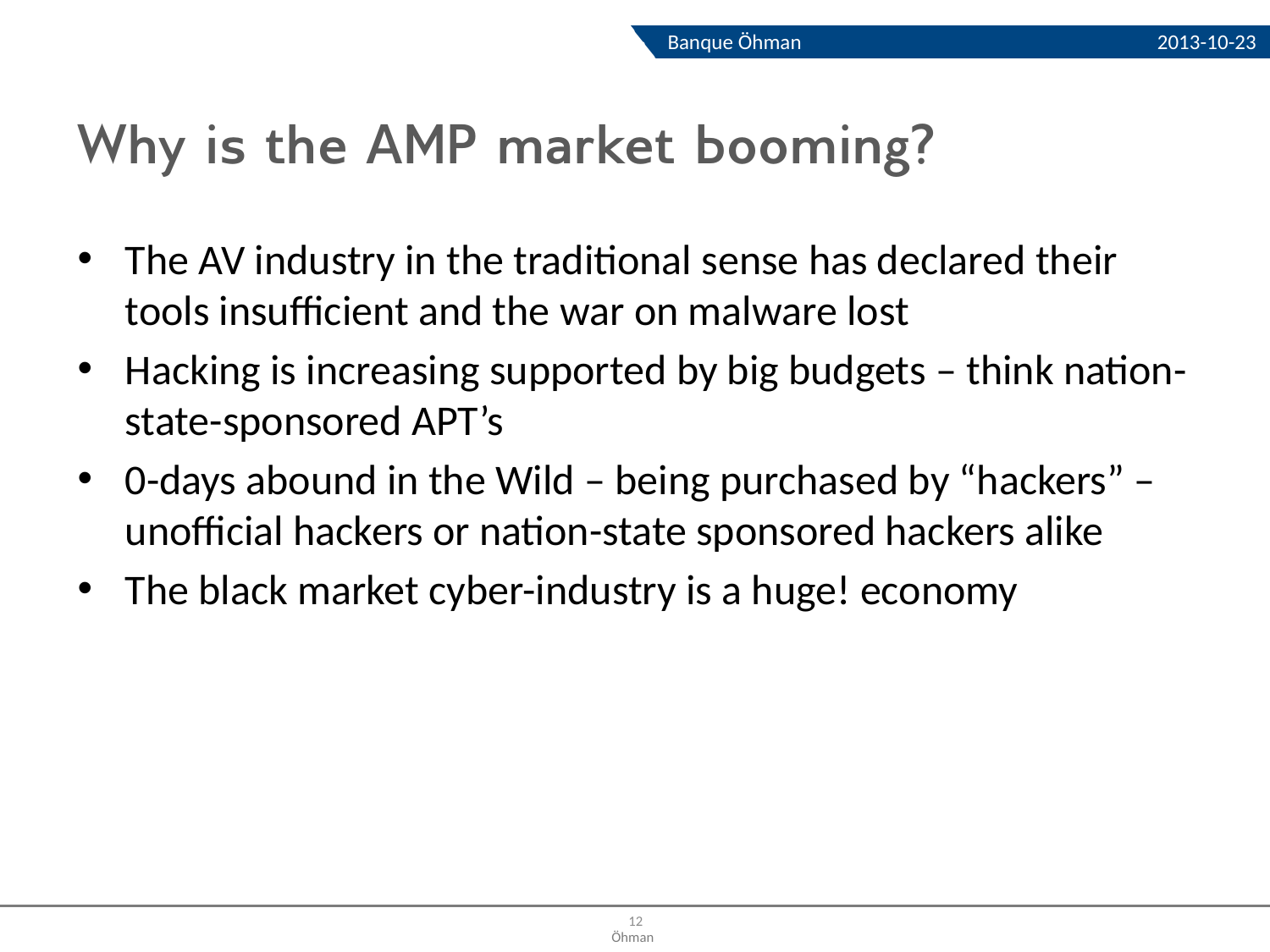

2013-10-23
Banque Öhman
# Why is the AMP market booming?
The AV industry in the traditional sense has declared their tools insufficient and the war on malware lost
Hacking is increasing supported by big budgets – think nation-state-sponsored APT’s
0-days abound in the Wild – being purchased by “hackers” – unofficial hackers or nation-state sponsored hackers alike
The black market cyber-industry is a huge! economy